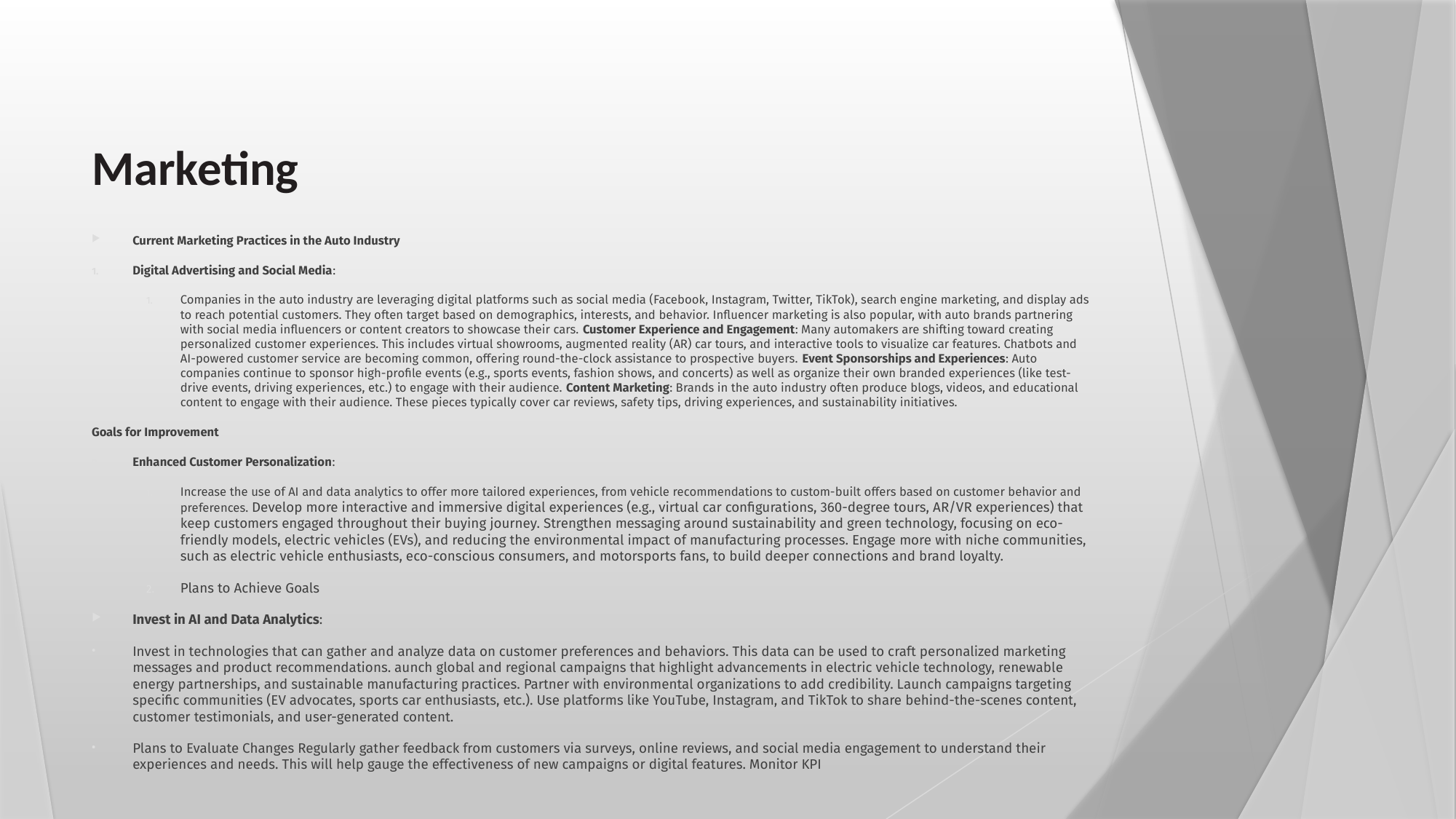

# Marketing

Current Marketing Practices in the Auto Industry
Digital Advertising and Social Media:
Companies in the auto industry are leveraging digital platforms such as social media (Facebook, Instagram, Twitter, TikTok), search engine marketing, and display ads to reach potential customers. They often target based on demographics, interests, and behavior. Influencer marketing is also popular, with auto brands partnering with social media influencers or content creators to showcase their cars. Customer Experience and Engagement: Many automakers are shifting toward creating personalized customer experiences. This includes virtual showrooms, augmented reality (AR) car tours, and interactive tools to visualize car features. Chatbots and AI-powered customer service are becoming common, offering round-the-clock assistance to prospective buyers. Event Sponsorships and Experiences: Auto companies continue to sponsor high-profile events (e.g., sports events, fashion shows, and concerts) as well as organize their own branded experiences (like test-drive events, driving experiences, etc.) to engage with their audience. Content Marketing: Brands in the auto industry often produce blogs, videos, and educational content to engage with their audience. These pieces typically cover car reviews, safety tips, driving experiences, and sustainability initiatives.
Goals for Improvement
Enhanced Customer Personalization:
Increase the use of AI and data analytics to offer more tailored experiences, from vehicle recommendations to custom-built offers based on customer behavior and preferences. Develop more interactive and immersive digital experiences (e.g., virtual car configurations, 360-degree tours, AR/VR experiences) that keep customers engaged throughout their buying journey. Strengthen messaging around sustainability and green technology, focusing on eco-friendly models, electric vehicles (EVs), and reducing the environmental impact of manufacturing processes. Engage more with niche communities, such as electric vehicle enthusiasts, eco-conscious consumers, and motorsports fans, to build deeper connections and brand loyalty.
Plans to Achieve Goals
Invest in AI and Data Analytics:
Invest in technologies that can gather and analyze data on customer preferences and behaviors. This data can be used to craft personalized marketing messages and product recommendations. aunch global and regional campaigns that highlight advancements in electric vehicle technology, renewable energy partnerships, and sustainable manufacturing practices. Partner with environmental organizations to add credibility. Launch campaigns targeting specific communities (EV advocates, sports car enthusiasts, etc.). Use platforms like YouTube, Instagram, and TikTok to share behind-the-scenes content, customer testimonials, and user-generated content.
Plans to Evaluate Changes Regularly gather feedback from customers via surveys, online reviews, and social media engagement to understand their experiences and needs. This will help gauge the effectiveness of new campaigns or digital features. Monitor KPI